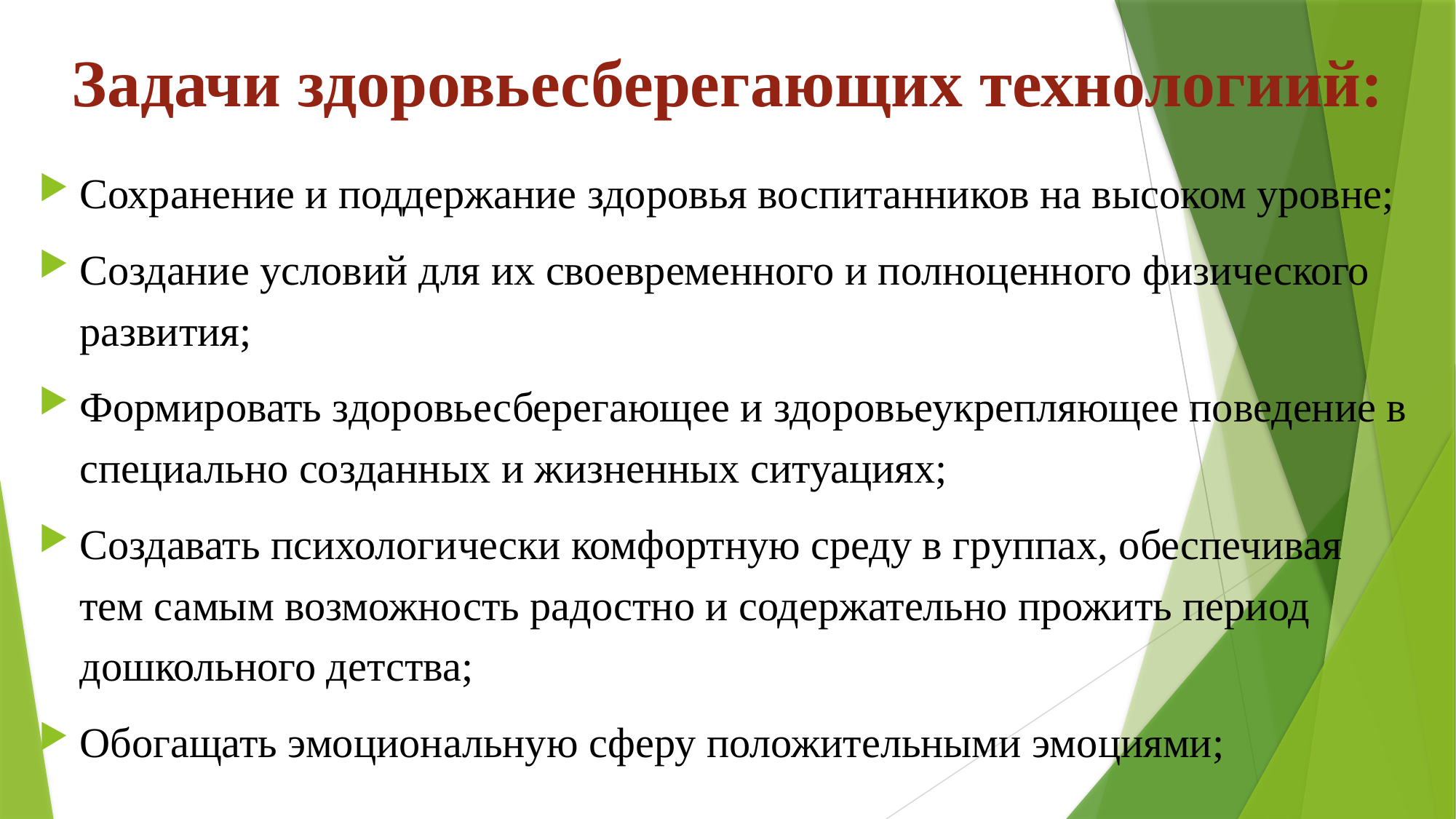

# Задачи здоровьесберегающих технологиий:
Сохранение и поддержание здоровья воспитанников на высоком уровне;
Создание условий для их своевременного и полноценного физического развития;
Формировать здоровьесберегающее и здоровьеукрепляющее поведение в специально созданных и жизненных ситуациях;
Создавать психологически комфортную среду в группах, обеспечивая тем самым возможность радостно и содержательно прожить период дошкольного детства;
Обогащать эмоциональную сферу положительными эмоциями;